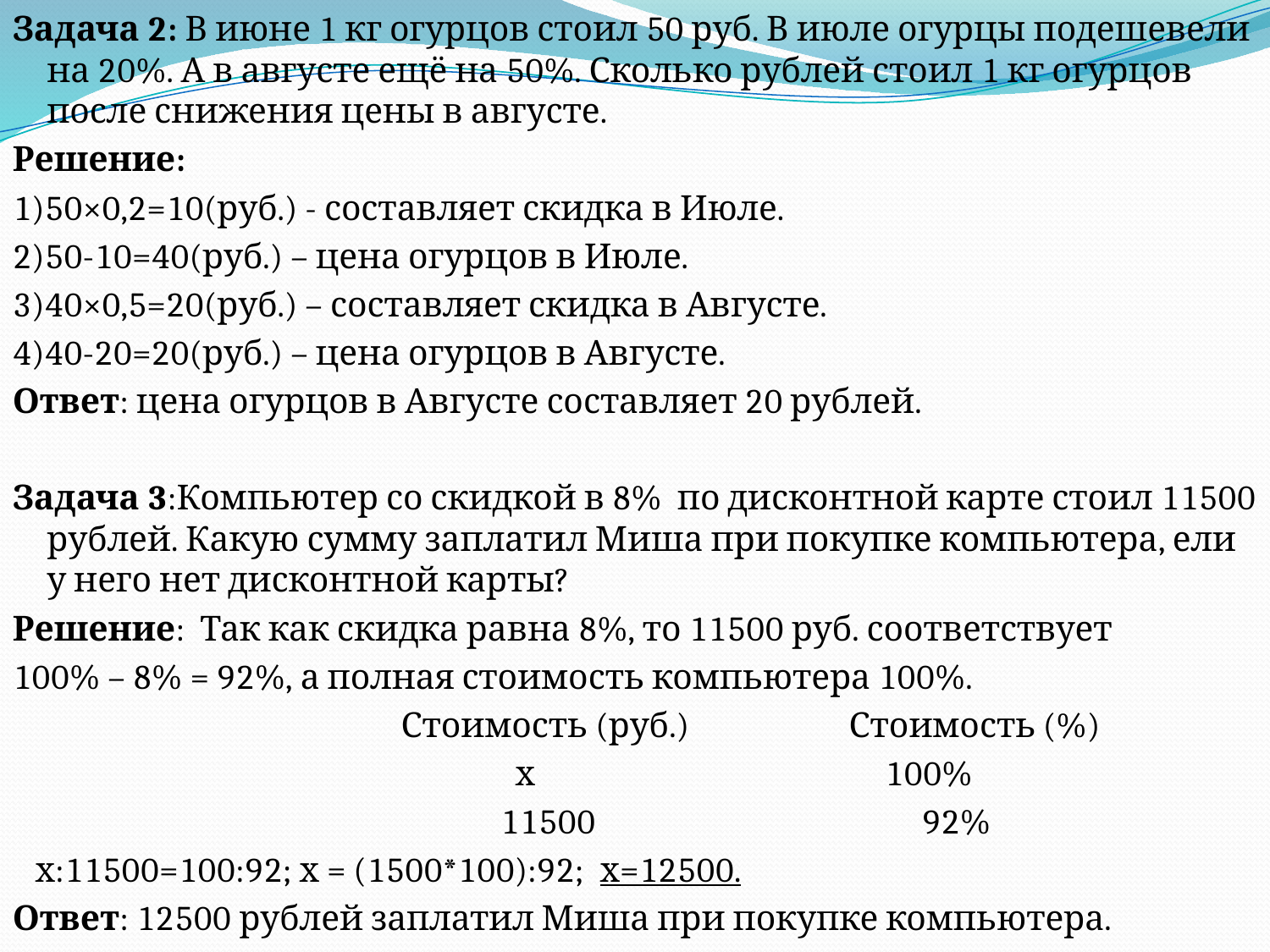

Задача 2: В июне 1 кг огурцов стоил 50 руб. В июле огурцы подешевели на 20%. А в августе ещё на 50%. Сколько рублей стоил 1 кг огурцов после снижения цены в августе.
Решение:
1)50×0,2=10(руб.) - составляет скидка в Июле.
2)50-10=40(руб.) – цена огурцов в Июле.
3)40×0,5=20(руб.) – составляет скидка в Августе.
4)40-20=20(руб.) – цена огурцов в Августе.
Ответ: цена огурцов в Августе составляет 20 рублей.

Задача 3:Компьютер со скидкой в 8%  по дисконтной карте стоил 11500 рублей. Какую сумму заплатил Миша при покупке компьютера, ели у него нет дисконтной карты?
Решение:  Так как скидка равна 8%, то 11500 руб. соответствует
100% – 8% = 92%, а полная стоимость компьютера 100%.
                                                   Стоимость (руб.)                     Стоимость (%)
                                                                  х                                              100%
                                                                11500                                           92%
   х:11500=100:92; х = (1500*100):92;  х=12500.
Ответ: 12500 рублей заплатил Миша при покупке компьютера.